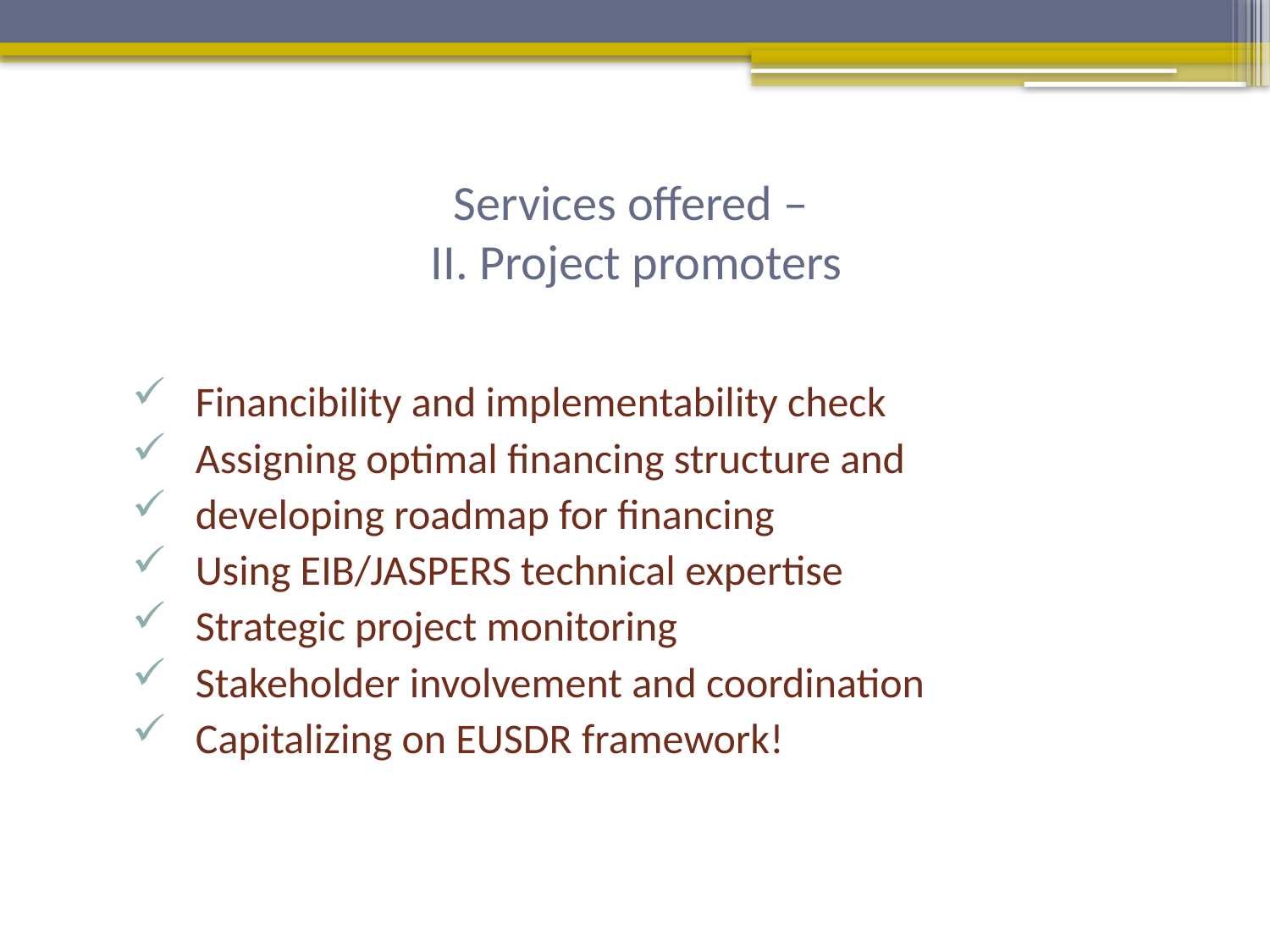

# Services offered – II. Project promoters

Financibility and implementability check
Assigning optimal financing structure and
developing roadmap for financing
Using EIB/JASPERS technical expertise
Strategic project monitoring
Stakeholder involvement and coordination
Capitalizing on EUSDR framework!